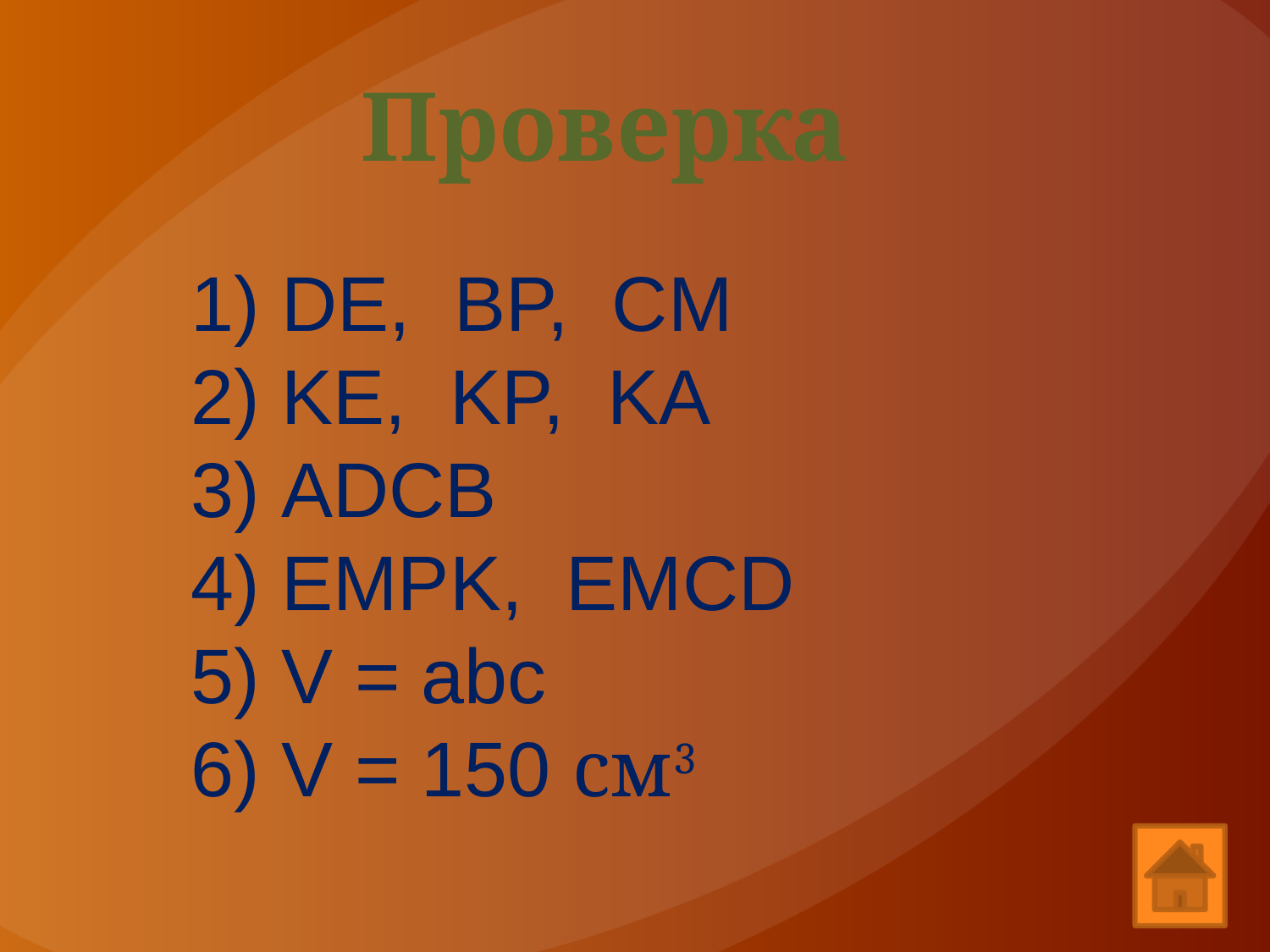

Проверка
 DE,  BP,  CM
 KE,  KP,  KA
 ADCB
 EMPK,  EMCD
 V = abc
 V = 150 см3